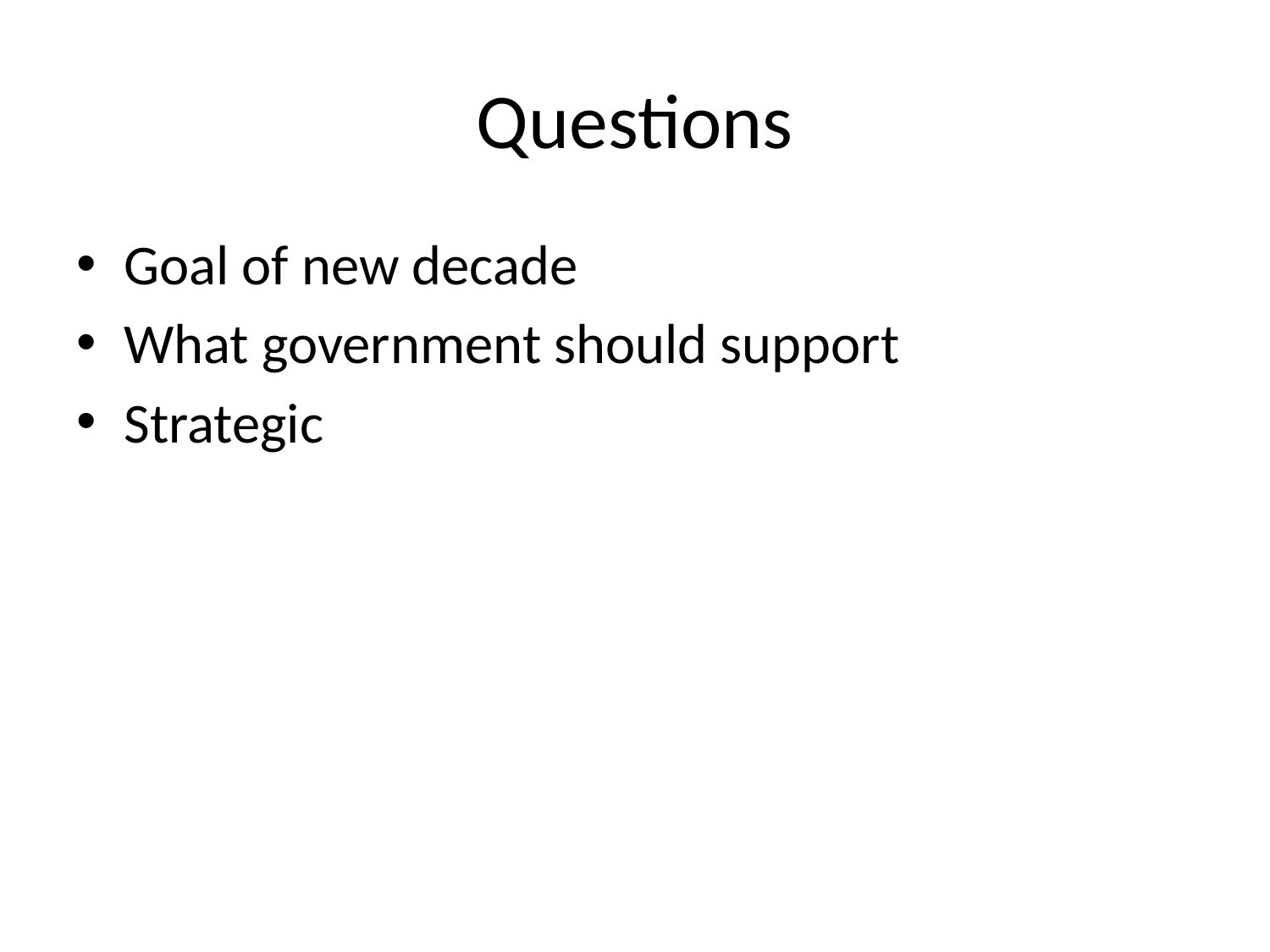

# Questions
Goal of new decade
What government should support
Strategic